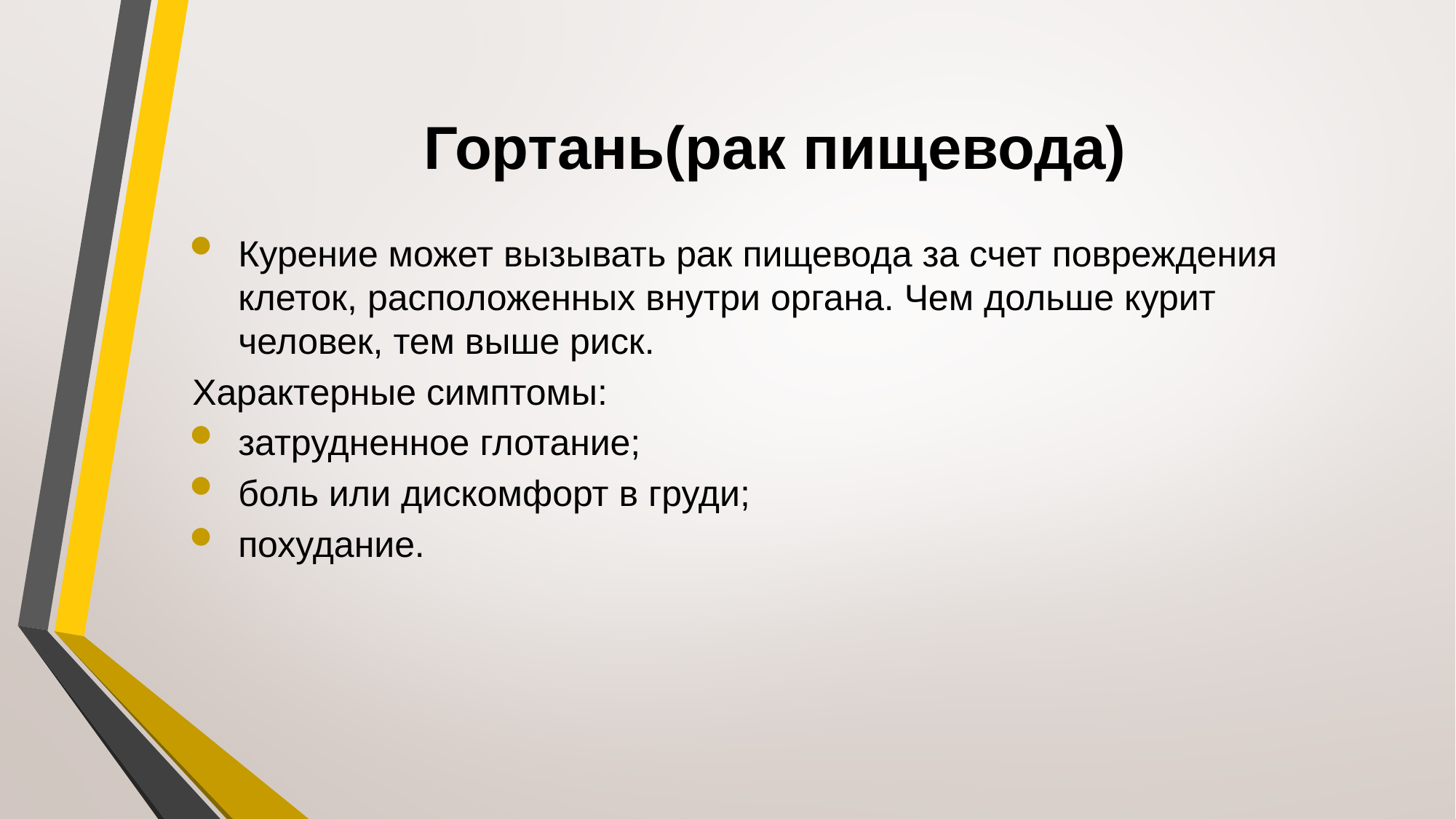

# Гортань(рак пищевода)

Курение может вызывать рак пищевода за счет повреждения клеток, расположенных внутри органа. Чем дольше курит человек, тем выше риск.
Характерные симптомы:
затрудненное глотание;
боль или дискомфорт в груди;
похудание.